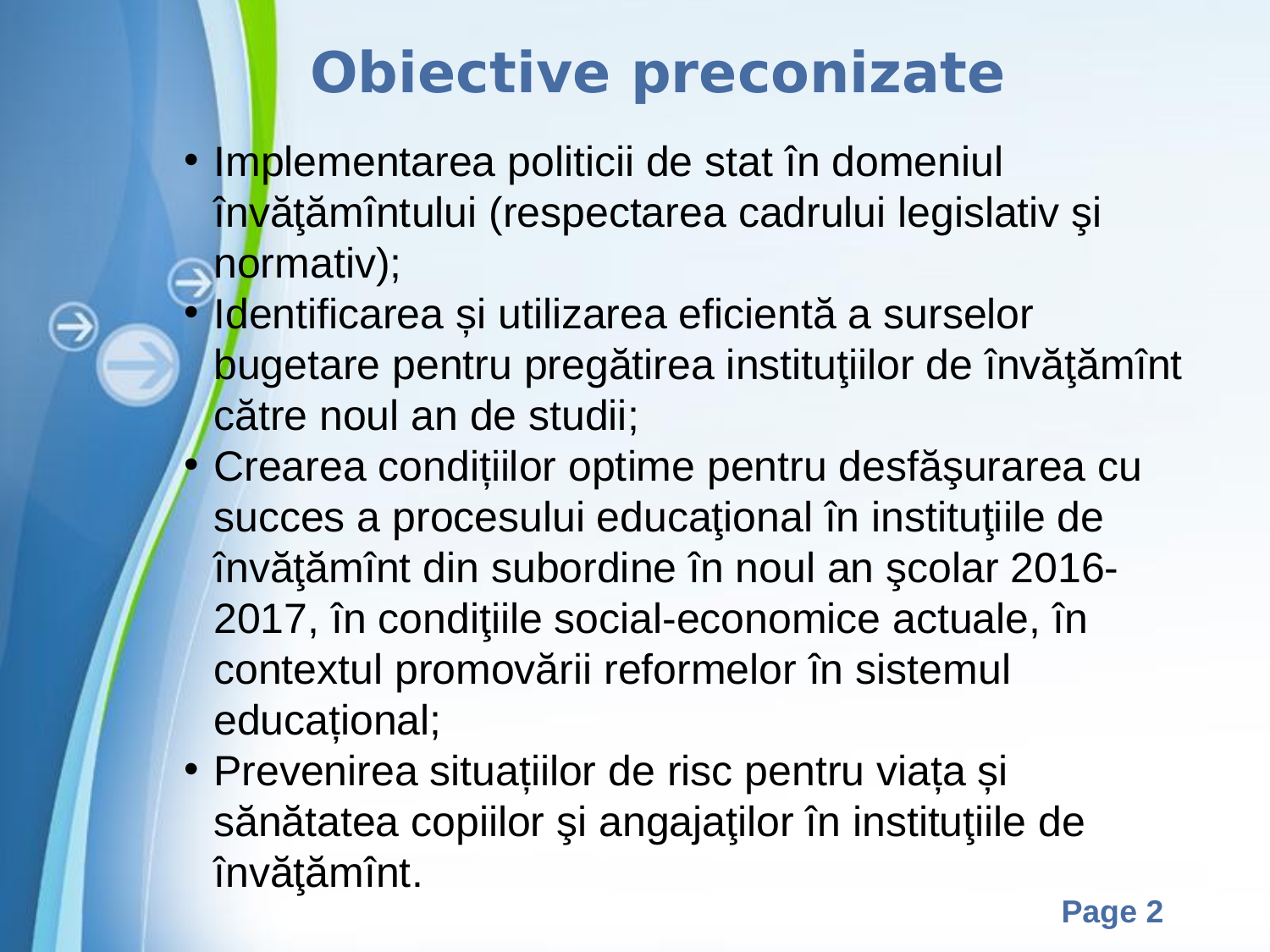

Obiective preconizate
Implementarea politicii de stat în domeniul învăţămîntului (respectarea cadrului legislativ şi normativ);
Identificarea și utilizarea eficientă a surselor bugetare pentru pregătirea instituţiilor de învăţămînt către noul an de studii;
Crearea condițiilor optime pentru desfăşurarea cu succes a procesului educaţional în instituţiile de învăţămînt din subordine în noul an şcolar 2016-2017, în condiţiile social-economice actuale, în contextul promovării reformelor în sistemul educațional;
Prevenirea situațiilor de risc pentru viața și sănătatea copiilor şi angajaţilor în instituţiile de învăţămînt.